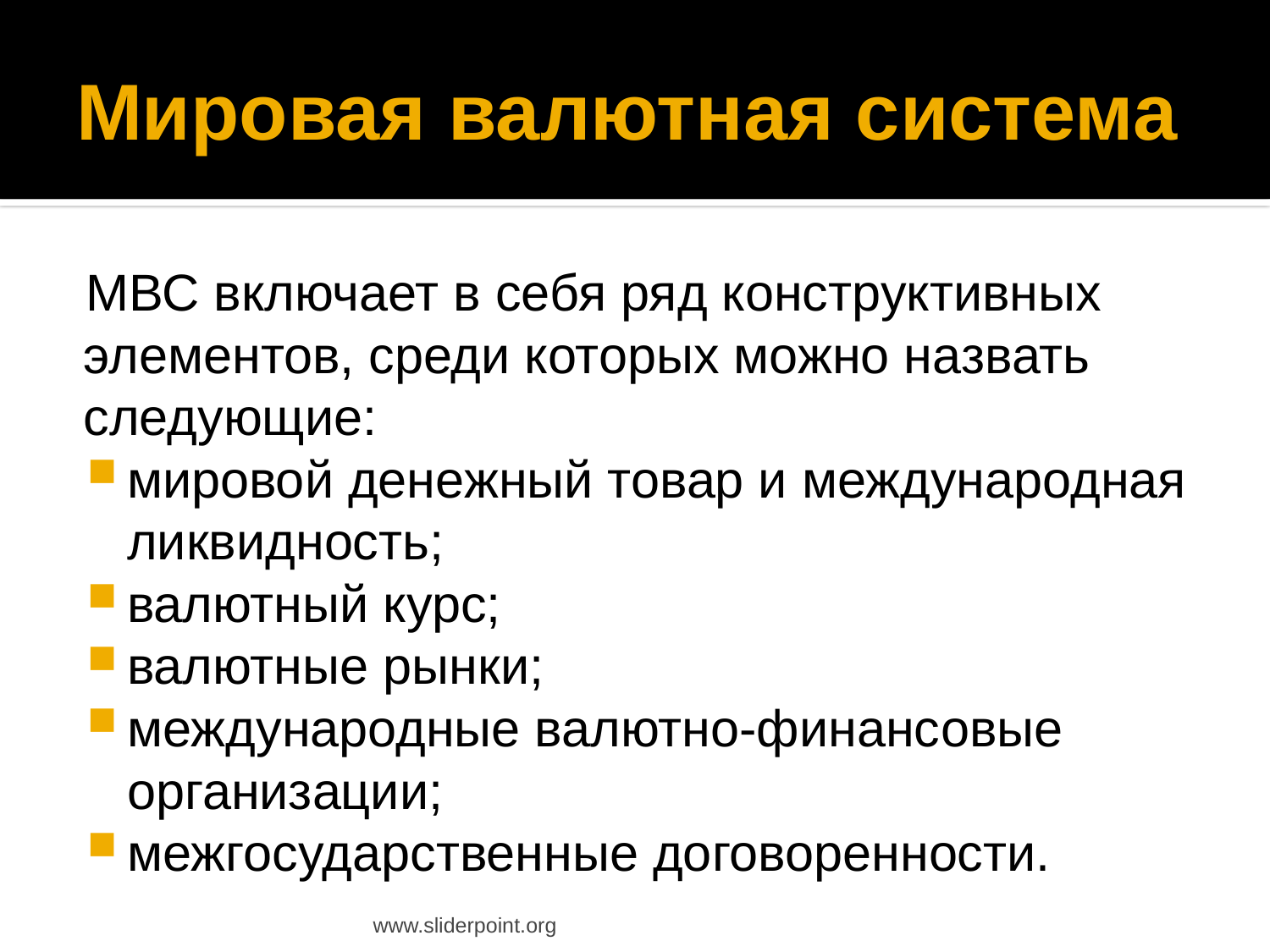

# Мировая валютная система
МВС включает в себя ряд конструктивных элементов, среди которых можно назвать следующие:
мировой денежный товар и международная ликвидность;
валютный курс;
валютные рынки;
международные валютно-финансовые организации;
межгосударственные договоренности.

www.sliderpoint.org